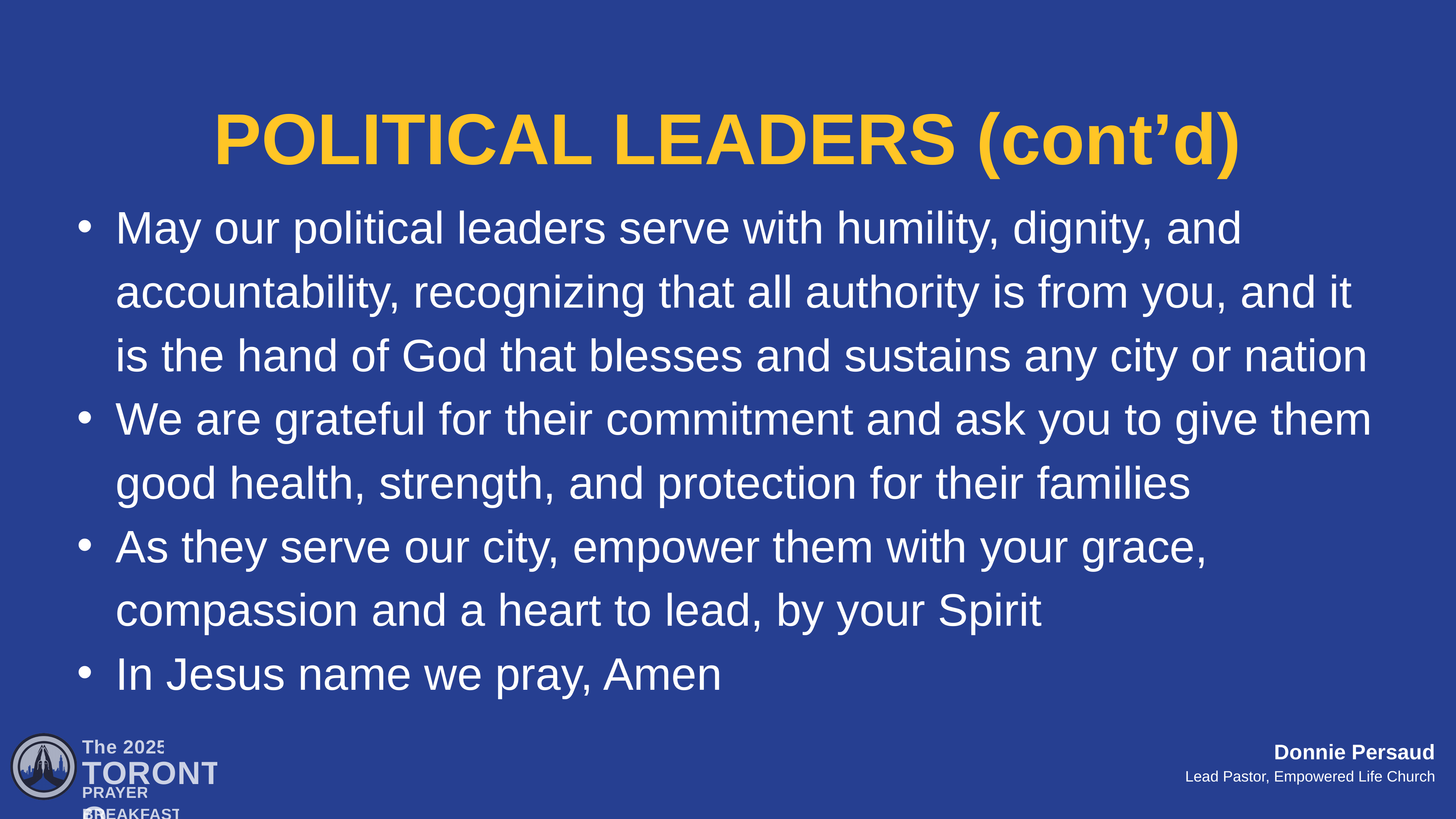

POLITICAL LEADERS (cont’d)
May our political leaders serve with humility, dignity, and accountability, recognizing that all authority is from you, and it is the hand of God that blesses and sustains any city or nation
We are grateful for their commitment and ask you to give them good health, strength, and protection for their families
As they serve our city, empower them with your grace, compassion and a heart to lead, by your Spirit
In Jesus name we pray, Amen

The 2025
TORONTO
PRAYER BREAKFAST
Donnie Persaud
Lead Pastor, Empowered Life Church